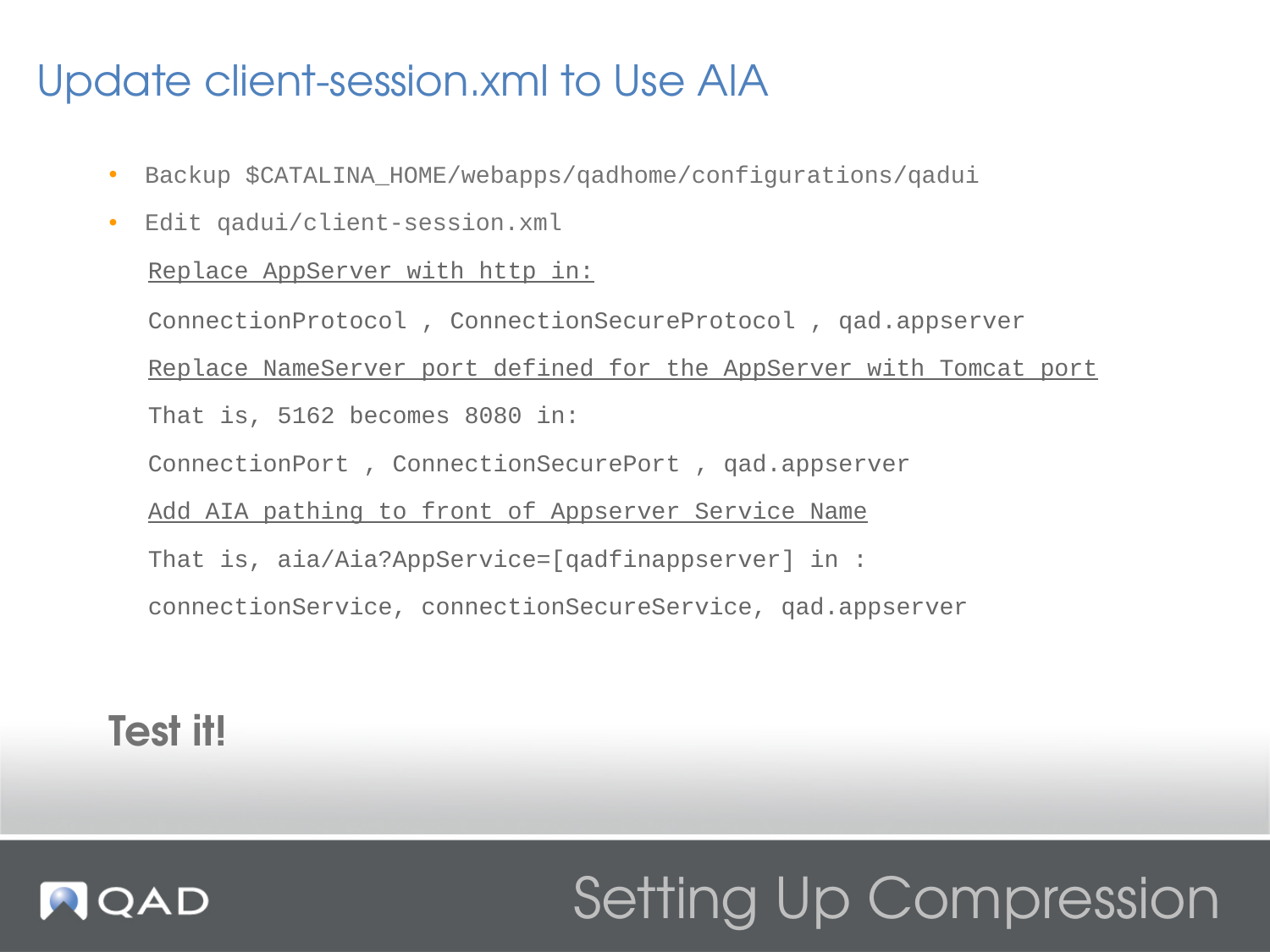

Update client-session.xml to Use AIA
Backup $CATALINA_HOME/webapps/qadhome/configurations/qadui
Edit qadui/client-session.xml
Replace AppServer with http in:
ConnectionProtocol , ConnectionSecureProtocol , qad.appserver
Replace NameServer port defined for the AppServer with Tomcat port
That is, 5162 becomes 8080 in:
ConnectionPort , ConnectionSecurePort , qad.appserver
Add AIA pathing to front of Appserver Service Name
That is, aia/Aia?AppService=[qadfinappserver] in :
connectionService, connectionSecureService, qad.appserver

Test it!

# Setting Up Compression